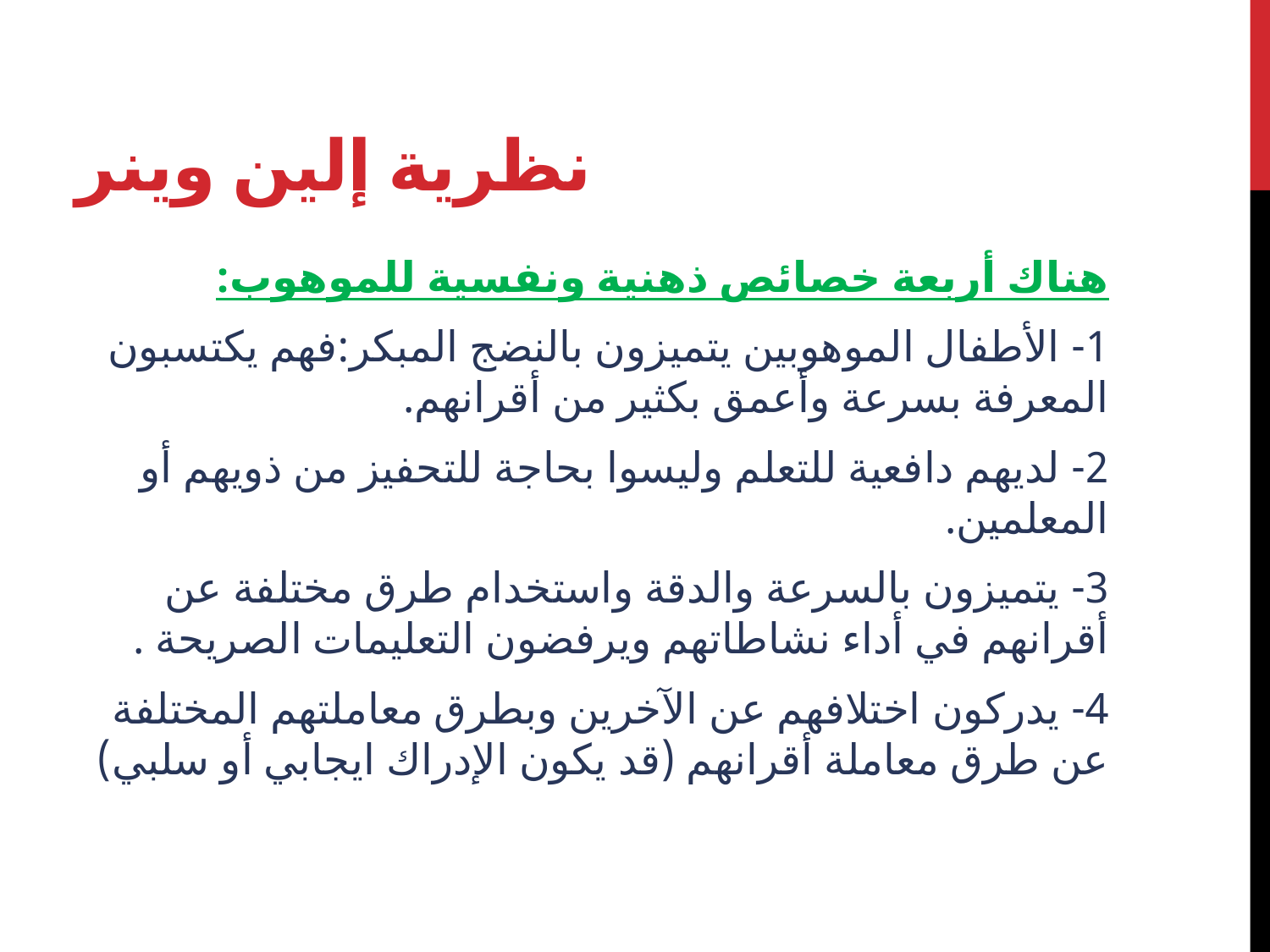

# نظرية إلين وينر
هناك أربعة خصائص ذهنية ونفسية للموهوب:
1- الأطفال الموهوبين يتميزون بالنضج المبكر:فهم يكتسبون المعرفة بسرعة وأعمق بكثير من أقرانهم.
2- لديهم دافعية للتعلم وليسوا بحاجة للتحفيز من ذويهم أو المعلمين.
3- يتميزون بالسرعة والدقة واستخدام طرق مختلفة عن أقرانهم في أداء نشاطاتهم ويرفضون التعليمات الصريحة .
4- يدركون اختلافهم عن الآخرين وبطرق معاملتهم المختلفة عن طرق معاملة أقرانهم (قد يكون الإدراك ايجابي أو سلبي)